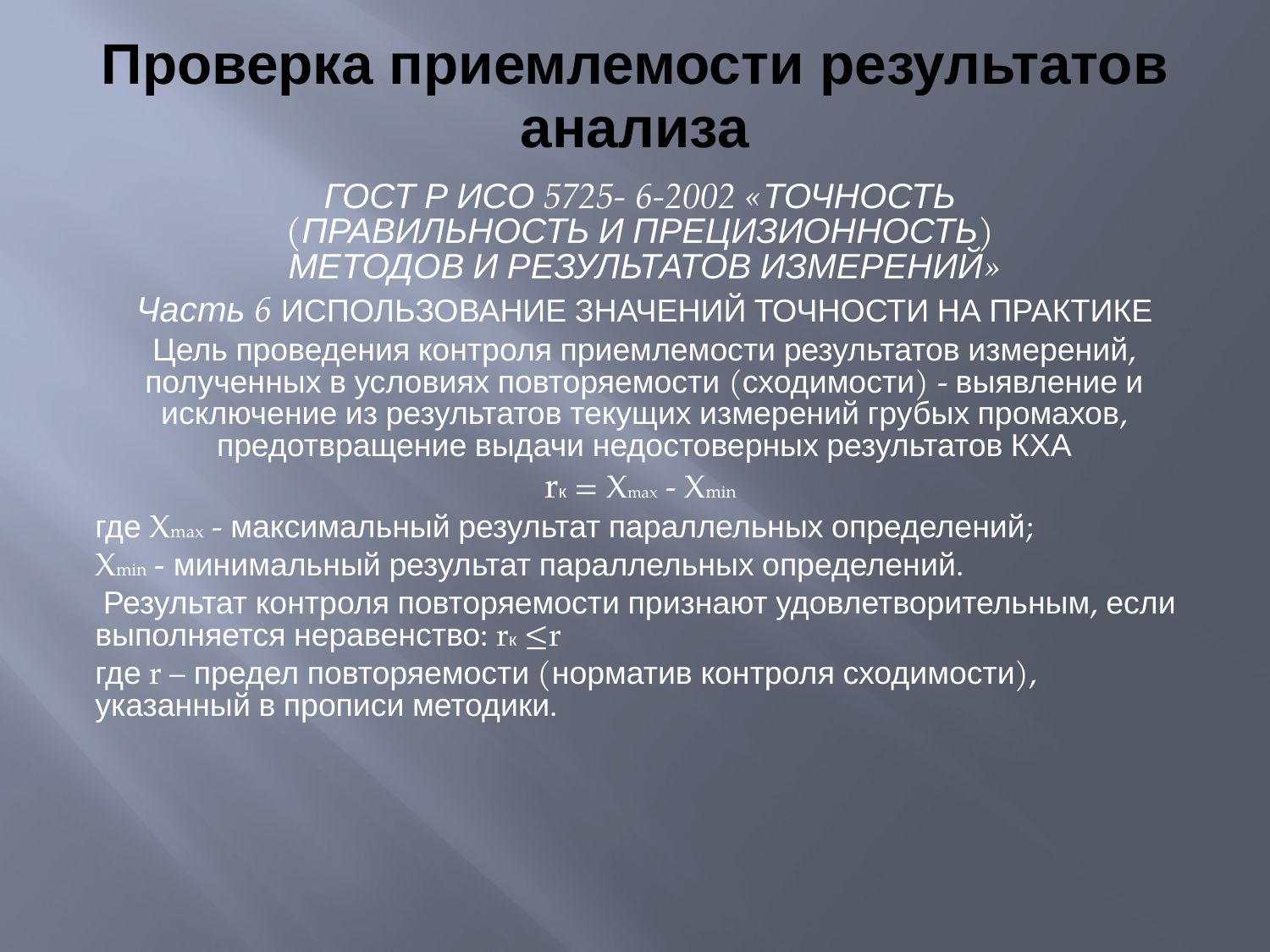

# Проверка приемлемости результатов анализа
ГОСТ Р ИСО 5725- 6-2002 «ТОЧНОСТЬ 
(ПРАВИЛЬНОСТЬ И ПРЕЦИЗИОННОСТЬ) 
МЕТОДОВ И РЕЗУЛЬТАТОВ ИЗМЕРЕНИЙ»
Часть 6 ИСПОЛЬЗОВАНИЕ ЗНАЧЕНИЙ ТОЧНОСТИ НА ПРАКТИКЕ
Цель проведения контроля приемлемости результатов измерений, полученных в условиях повторяемости (сходимости) - выявление и исключение из результатов текущих измерений грубых промахов, предотвращение выдачи недостоверных результатов КХА
rк = Xmax - Xmin
где Xmax - максимальный результат параллельных определений;
Xmin - минимальный результат параллельных определений.
 Результат контроля повторяемости признают удовлетворительным, если выполняется неравенство: rк ≤r
где r – предел повторяемости (норматив контроля сходимости), указанный в прописи методики.